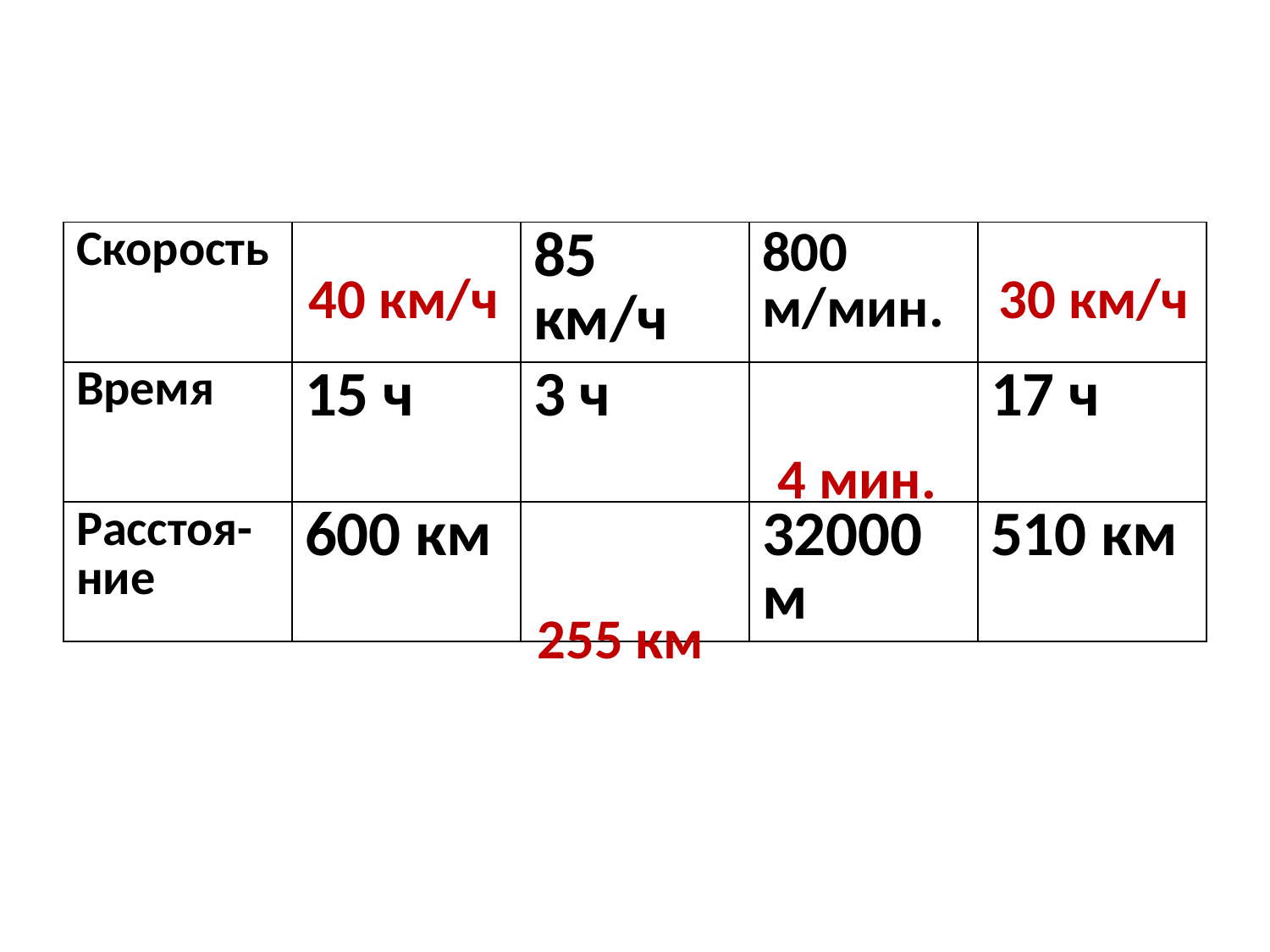

#
| Скорость |  | 85 км/ч | 800 м/мин. |  |
| --- | --- | --- | --- | --- |
| Время | 15 ч | 3 ч |  | 17 ч |
| Расстоя- ние | 600 км |  | 32000 м | 510 км |
40 км/ч
30 км/ч
4 мин.
255 км